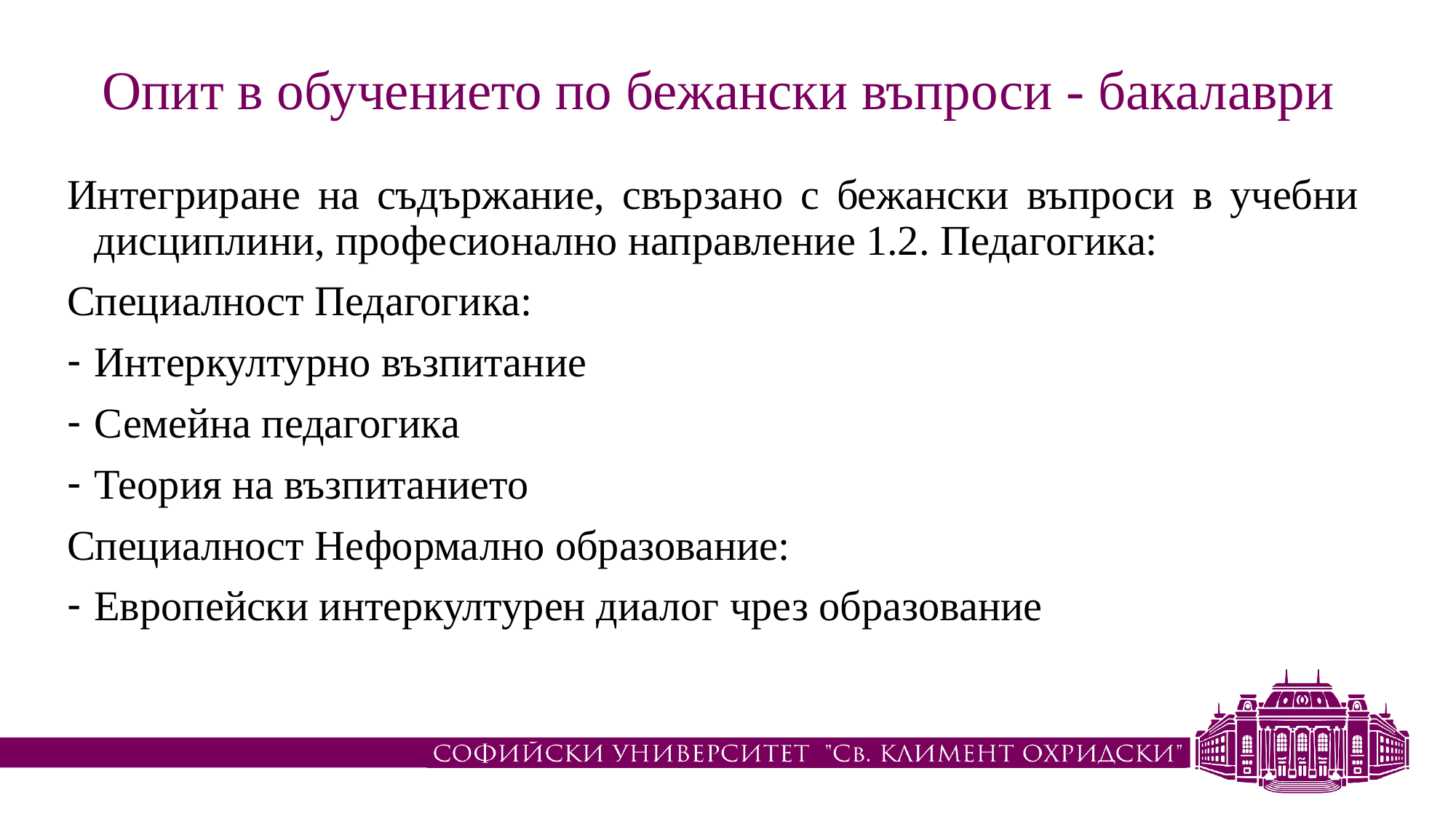

# Опит в обучението по бежански въпроси - бакалаври
Интегриране на съдържание, свързано с бежански въпроси в учебни дисциплини, професионално направление 1.2. Педагогика:
Специалност Педагогика:
Интеркултурно възпитание
Семейна педагогика
Теория на възпитанието
Специалност Неформално образование:
Европейски интеркултурен диалог чрез образование